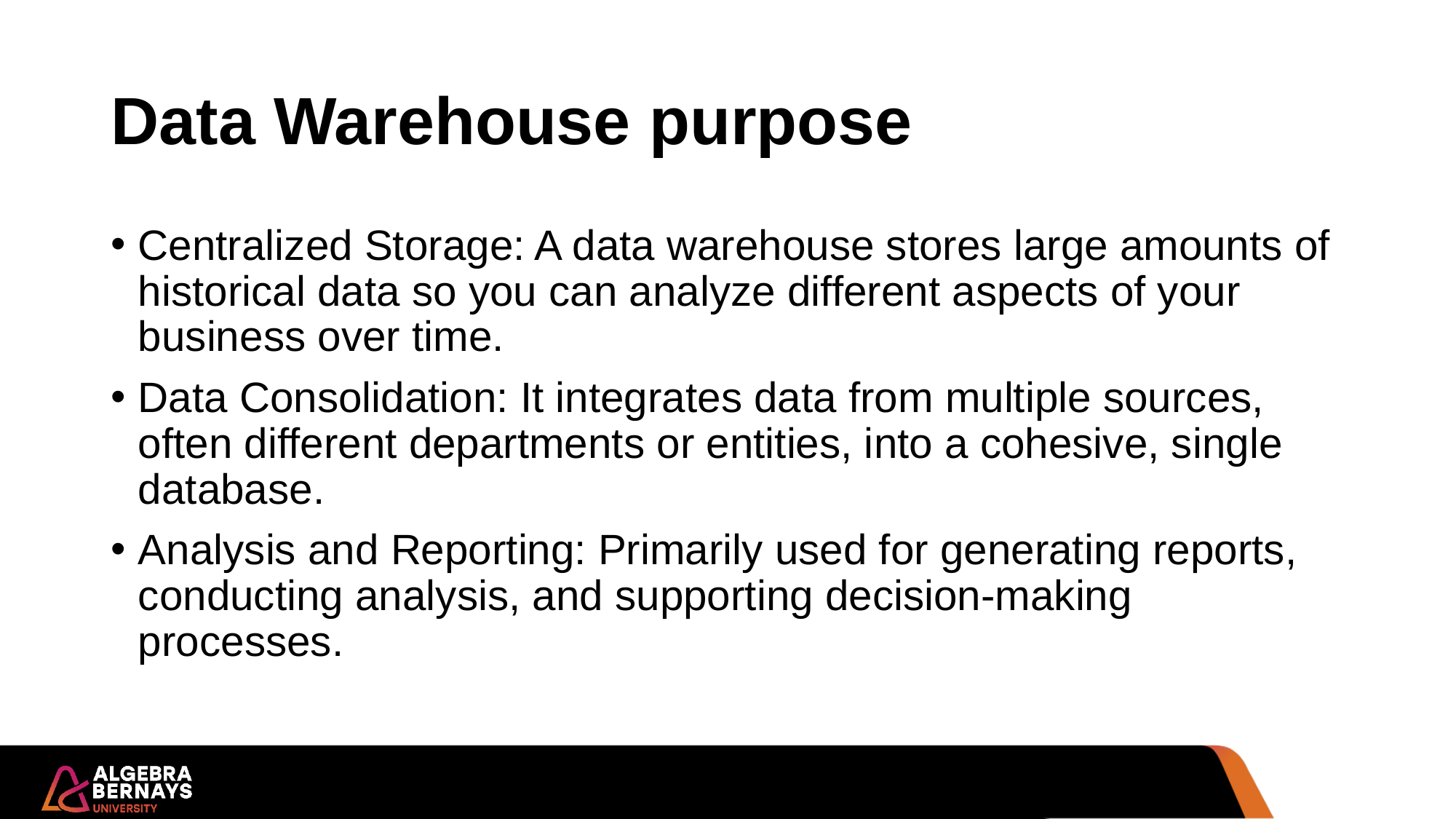

# Data Warehouse purpose
Centralized Storage: A data warehouse stores large amounts of historical data so you can analyze different aspects of your business over time.
Data Consolidation: It integrates data from multiple sources, often different departments or entities, into a cohesive, single database.
Analysis and Reporting: Primarily used for generating reports, conducting analysis, and supporting decision-making processes.